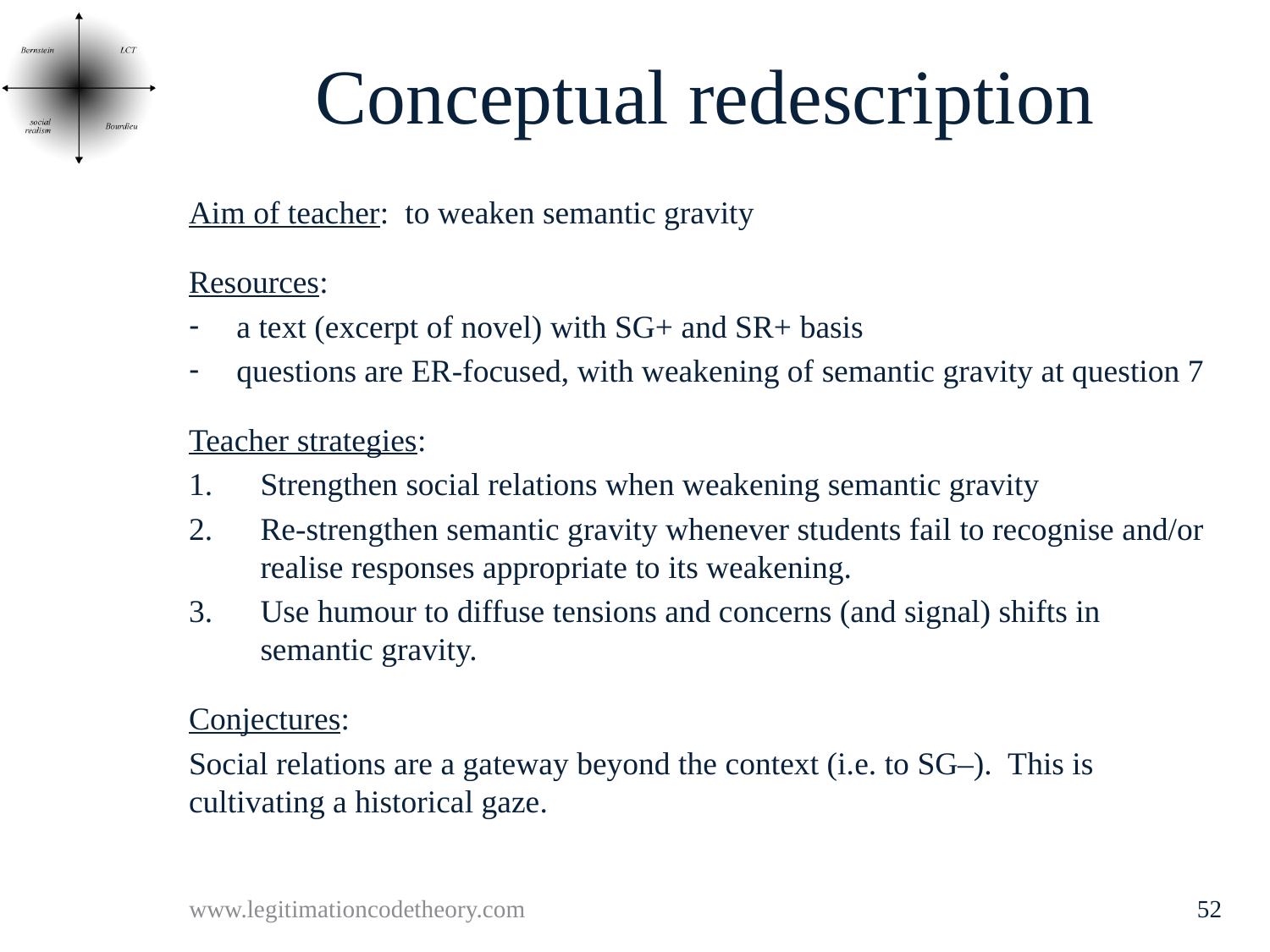

# Conceptual redescription

Aim of teacher:  to weaken semantic gravity

Resources:
a text (excerpt of novel) with SG+ and SR+ basis
questions are ER-focused, with weakening of semantic gravity at question 7

Teacher strategies:
Strengthen social relations when weakening semantic gravity
Re-strengthen semantic gravity whenever students fail to recognise and/or realise responses appropriate to its weakening.
Use humour to diffuse tensions and concerns (and signal) shifts in semantic gravity.

Conjectures:
Social relations are a gateway beyond the context (i.e. to SG–).  This is cultivating a historical gaze.
www.legitimationcodetheory.com
52